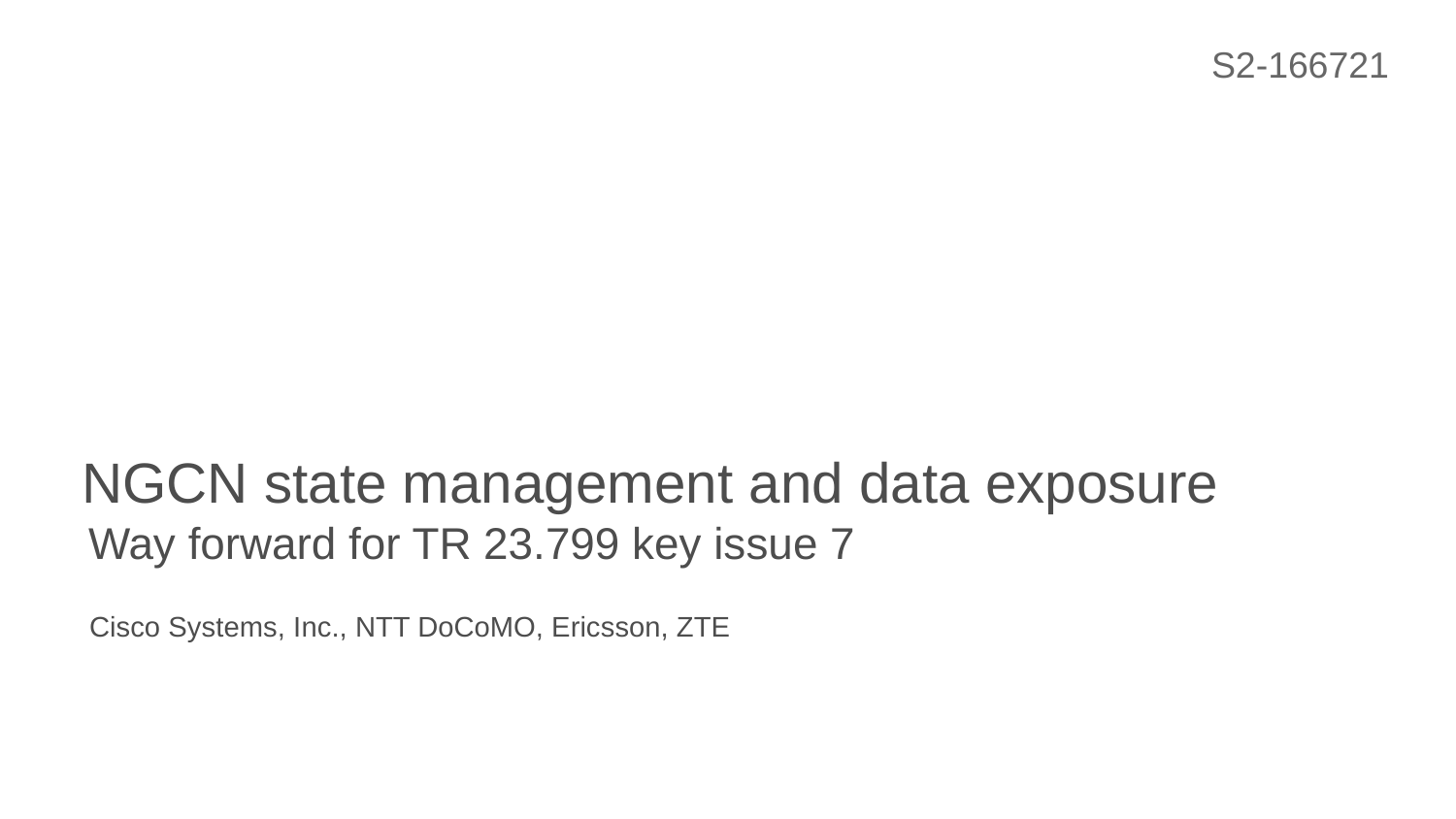

S2-166721
# NGCN state management and data exposure
Way forward for TR 23.799 key issue 7
Cisco Systems, Inc., NTT DoCoMO, Ericsson, ZTE